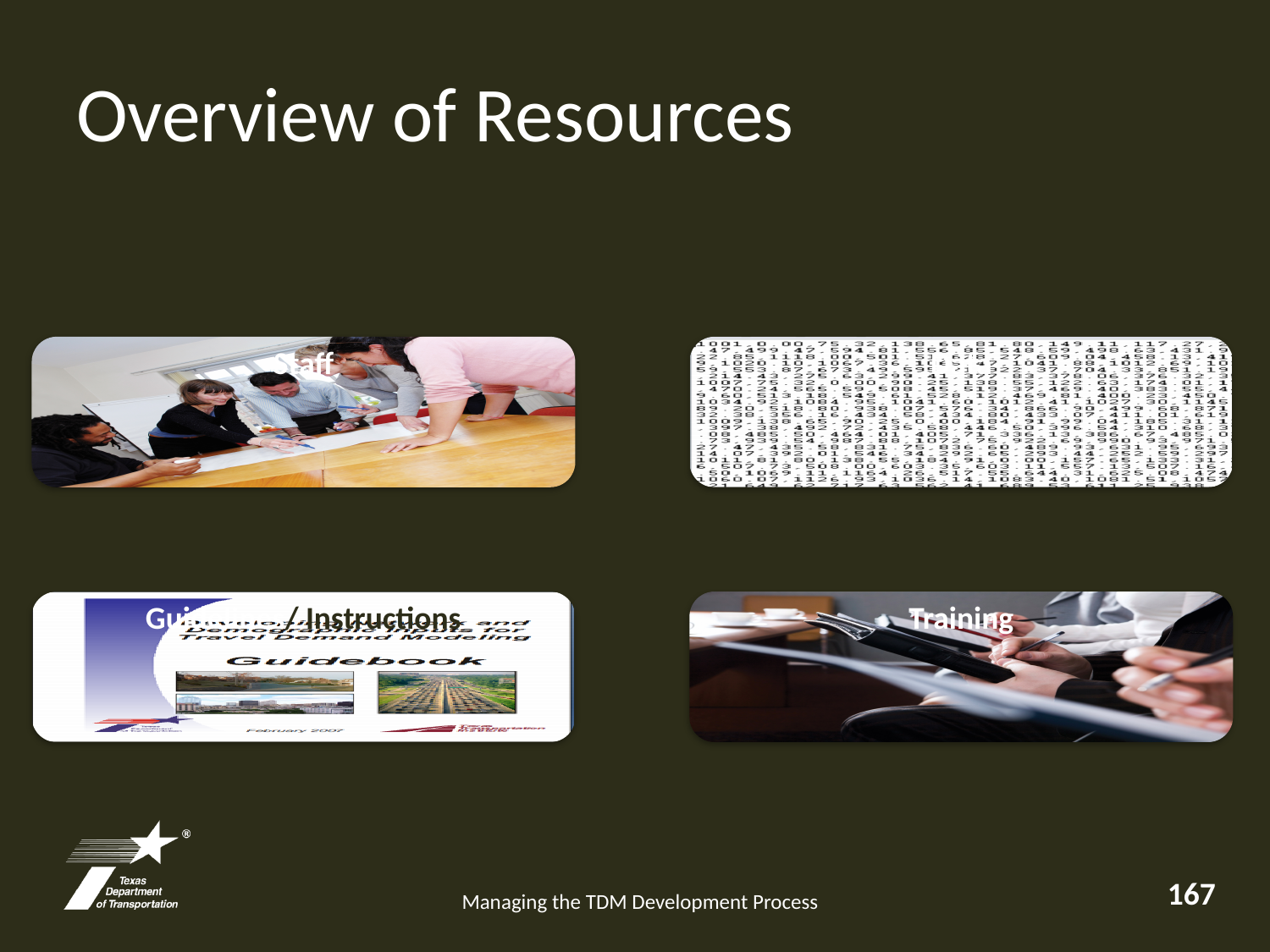

# Overview of Resources
Staff
Data
Guidelines/ Instructions
Training